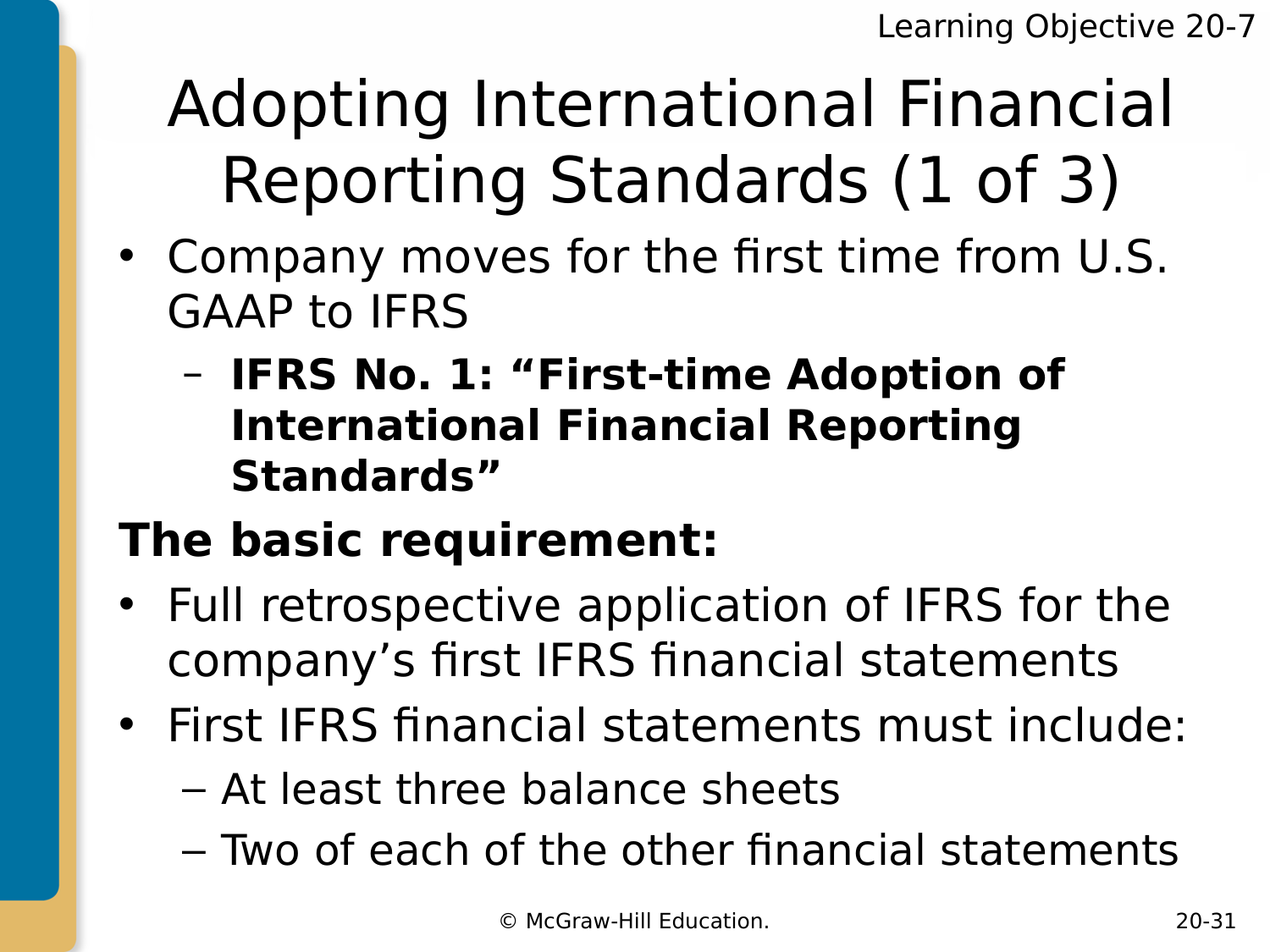

Learning Objective 20-7
# Adopting International Financial Reporting Standards (1 of 3)
Company moves for the first time from U.S. GAAP to IFRS
IFRS No. 1: “First-time Adoption of International Financial Reporting Standards”
The basic requirement:
Full retrospective application of IFRS for the company’s first IFRS financial statements
First IFRS financial statements must include:
At least three balance sheets
Two of each of the other financial statements